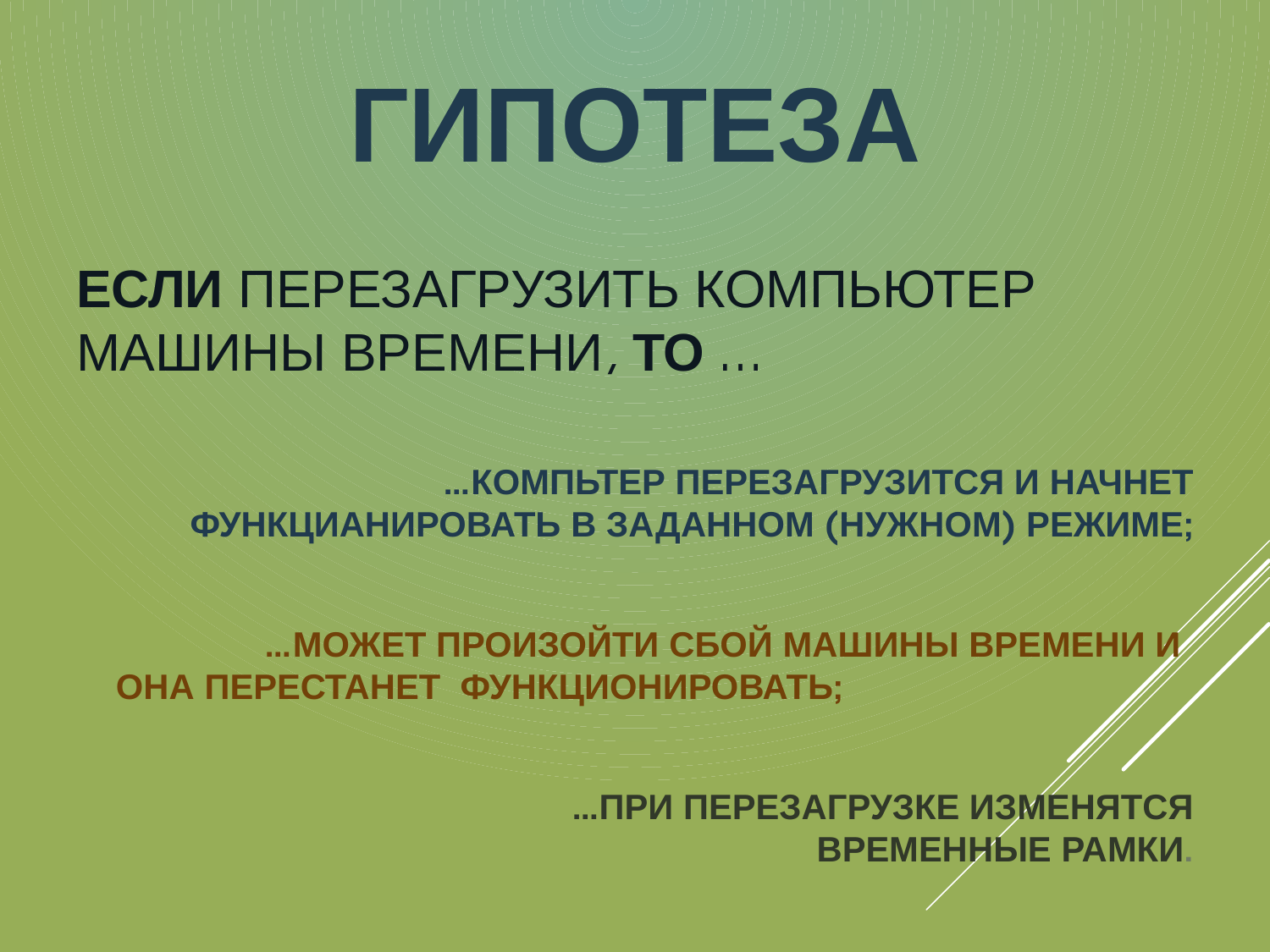

# ГИПОТЕЗА
ЕСЛИ ПЕРЕЗАГРУЗИТЬ КОМПЬЮТЕР МАШИНЫ ВРЕМЕНИ, ТО …

                        …КОМПЬТЕР ПЕРЕЗАГРУЗИТСЯ И НАЧНЕТ ФУНКЦИАНИРОВАТЬ В ЗАДАННОМ (НУЖНОМ) РЕЖИМЕ;

                   …МОЖЕТ ПРОИЗОЙТИ СБОЙ МАШИНЫ ВРЕМЕНИ И ОНА ПЕРЕСТАНЕТ  ФУНКЦИОНИРОВАТЬ;

                              …ПРИ ПЕРЕЗАГРУЗКЕ ИЗМЕНЯТСЯ ВРЕМЕННЫЕ РАМКИ.